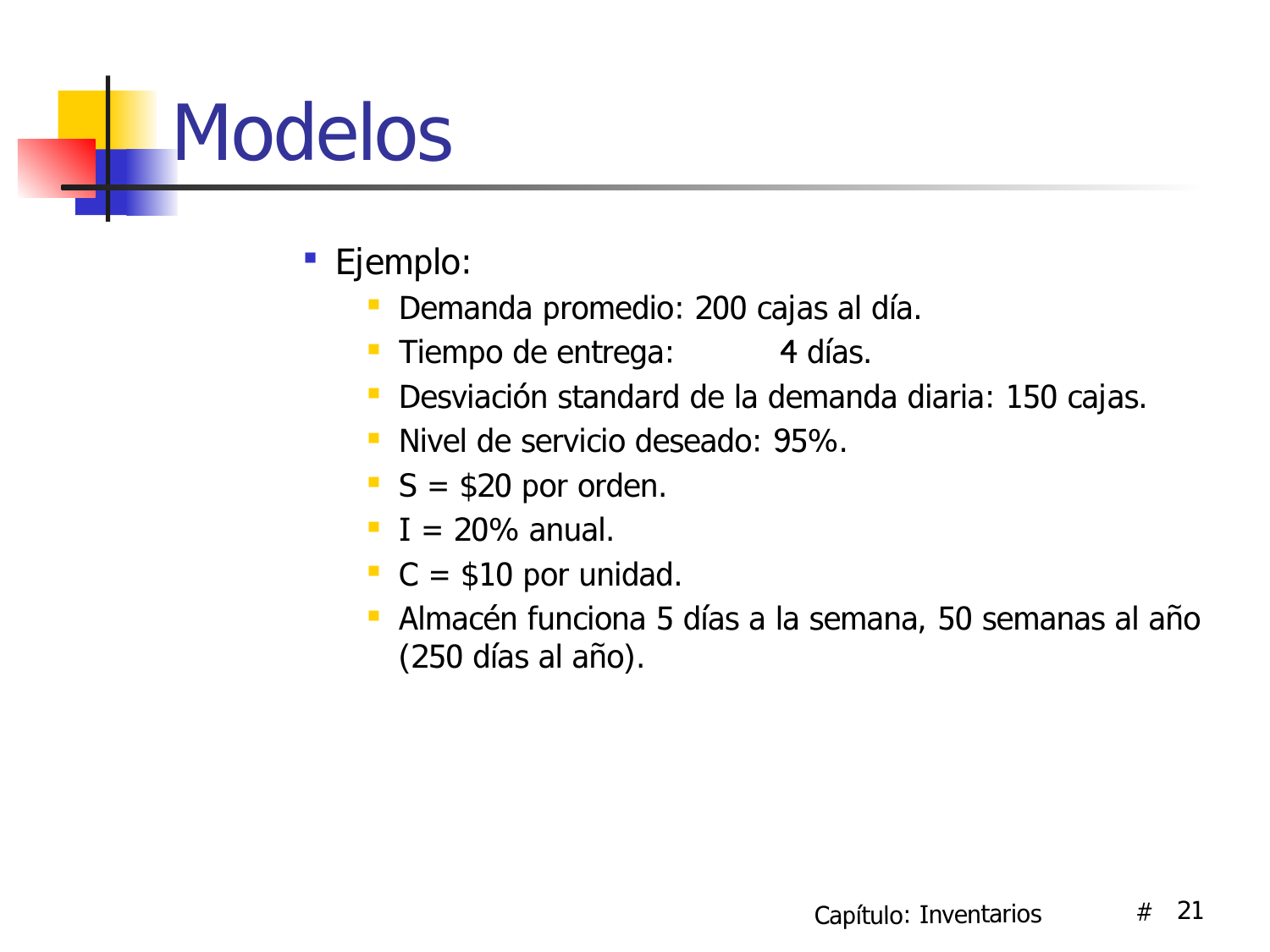

# Modelos
Ejemplo:
Demanda promedio: 200 cajas al día.
Tiempo de entrega:	4 días.
Desviación standard de la demanda diaria: 150 cajas.
Nivel de servicio deseado: 95%.
S = $20 por orden.
I = 20% anual.
C = $10 por unidad.
Almacén funciona 5 días a la semana, 50 semanas al año (250 días al año).
21
Capítulo: Inventarios            #